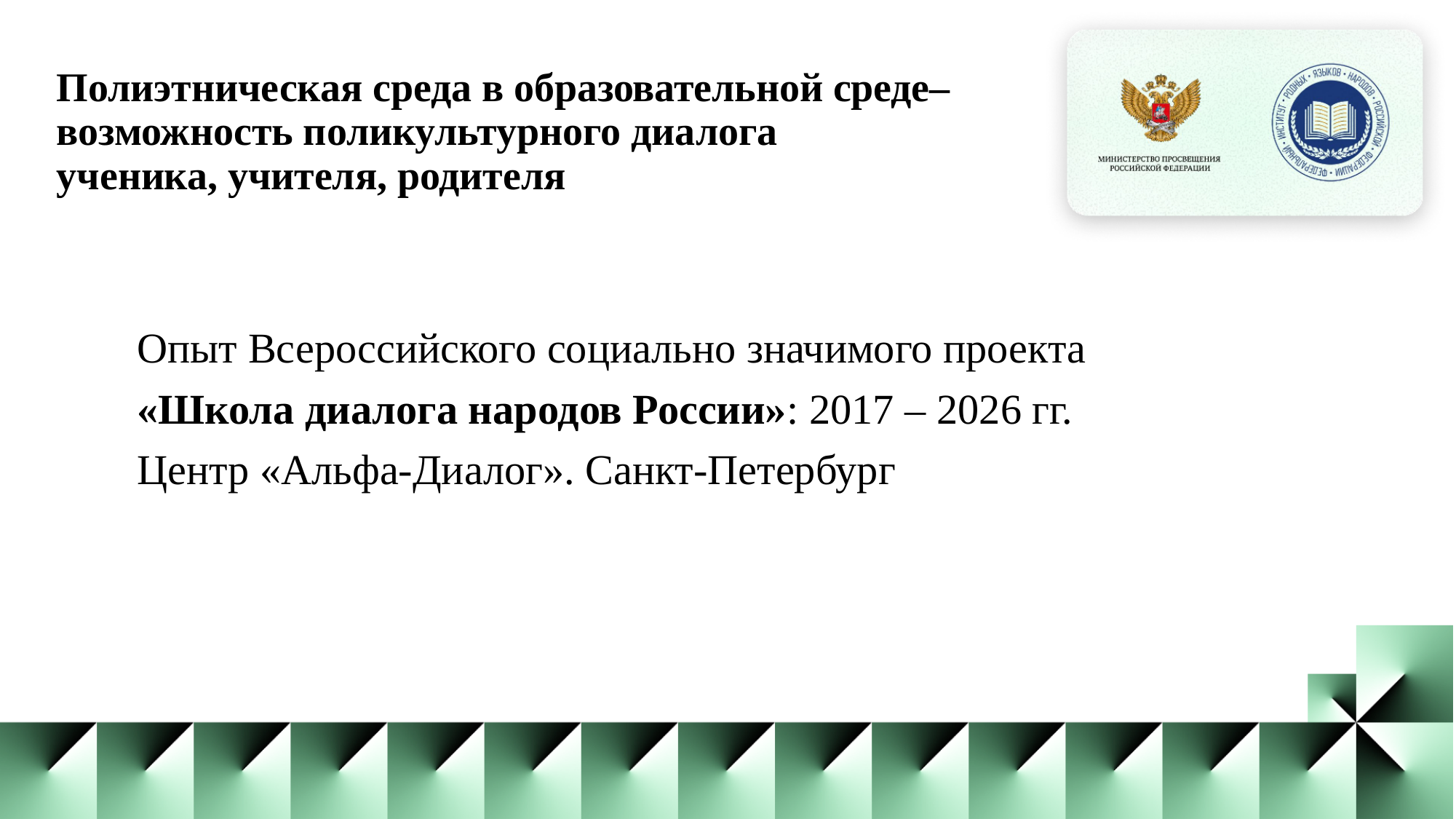

Полиэтническая среда в образовательной среде– возможность поликультурного диалога
ученика, учителя, родителя
Опыт Всероссийского социально значимого проекта
«Школа диалога народов России»: 2017 – 2026 гг.
Центр «Альфа-Диалог». Санкт-Петербург